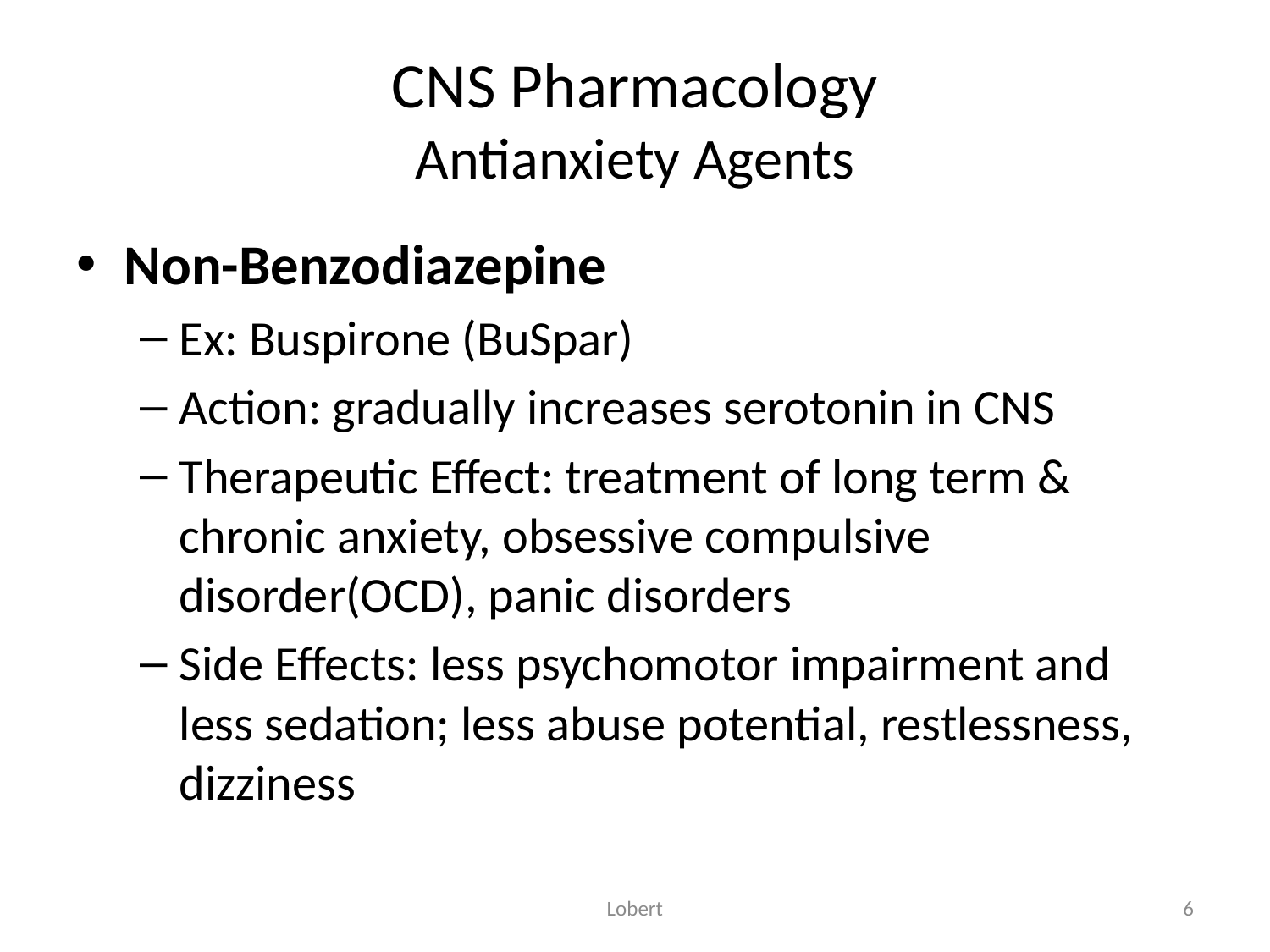

# CNS Pharmacology Antianxiety Agents
Non-Benzodiazepine
Ex: Buspirone (BuSpar)
Action: gradually increases serotonin in CNS
Therapeutic Effect: treatment of long term & chronic anxiety, obsessive compulsive disorder(OCD), panic disorders
Side Effects: less psychomotor impairment and less sedation; less abuse potential, restlessness, dizziness

Lobert
6